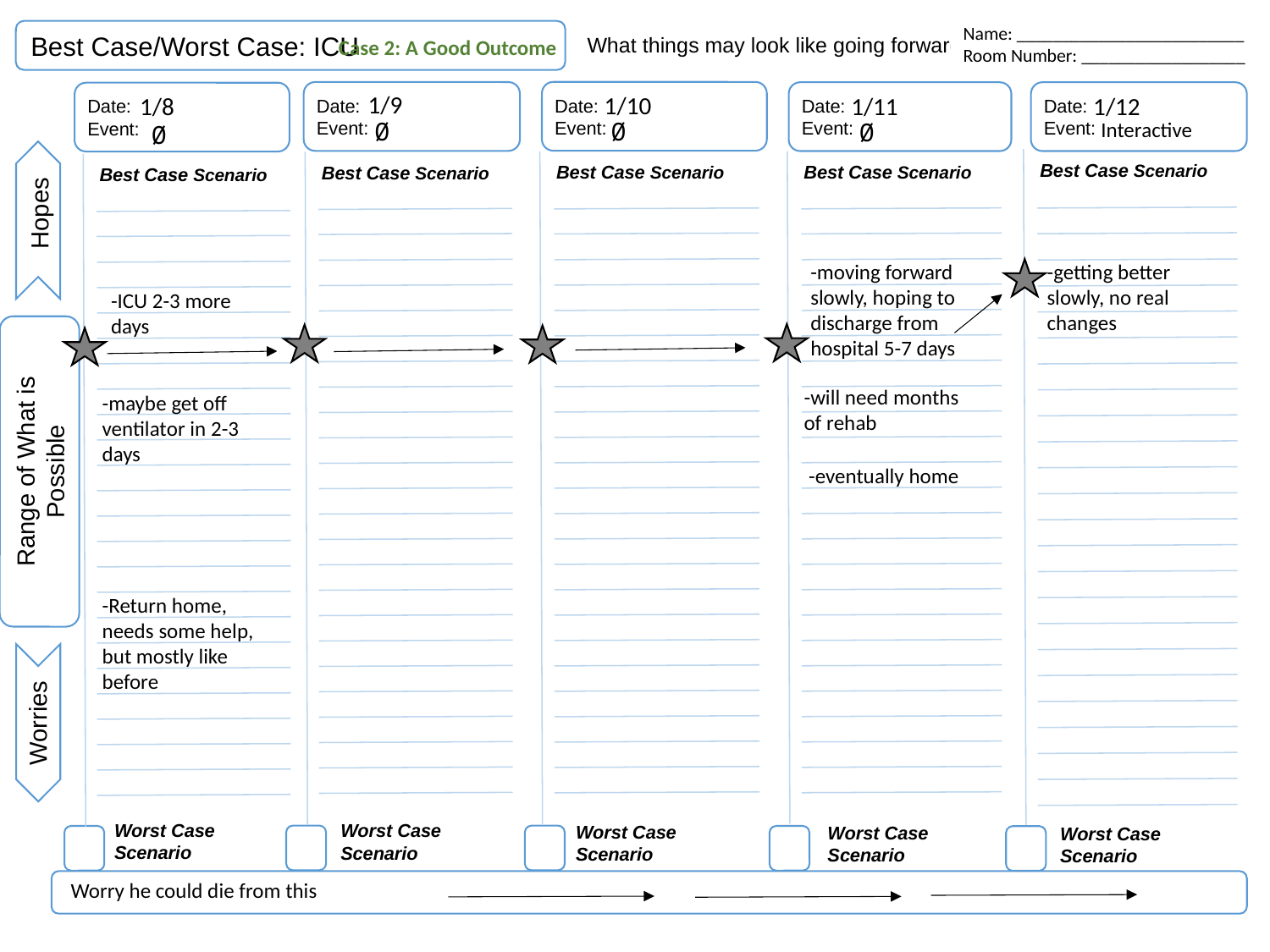

Name: _________________________
Room Number: __________________
Best Case/Worst Case: ICU
What things may look like going forward.
Date:
Event:
Date:
Event:
Date:
Event:
Date:
Event:
Date:
Event:
Best Case Scenario
Best Case Scenario
Best Case Scenario
Best Case Scenario
Best Case Scenario

Hopes
Range of What is Possible

Worries
Worst Case Scenario
Worst Case Scenario
Worst Case Scenario
Worst Case Scenario
Worst Case Scenario

Case 2: A Good Outcome
1/9
1/10
1/12
1/11
1/8
Ø
Interactive
Ø
Ø
Ø
-getting better slowly, no real changes
-moving forward slowly, hoping to discharge from hospital 5-7 days

-ICU 2-3 more days

-will need months of rehab
-maybe get off ventilator in 2-3 days
-eventually home
-Return home, needs some help, but mostly like before
Worry he could die from this